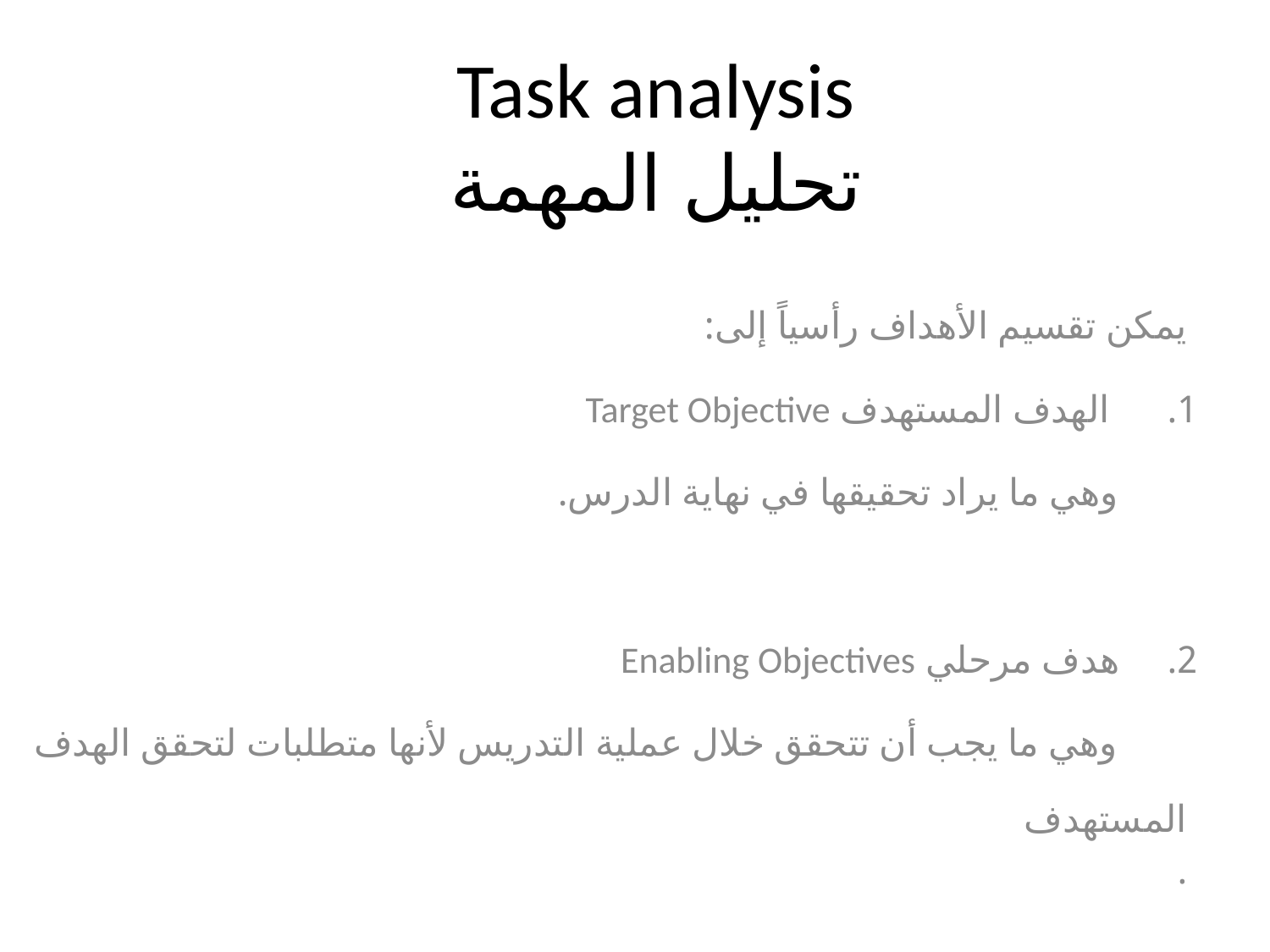

# Task analysis تحليل المهمة
يمكن تقسيم الأهداف رأسياً إلى:
 الهدف المستهدف Target Objective
       وهي ما يراد تحقيقها في نهاية الدرس.

هدف مرحلي Enabling Objectives
       وهي ما يجب أن تتحقق خلال عملية التدريس لأنها متطلبات لتحقق الهدف المستهدف
.